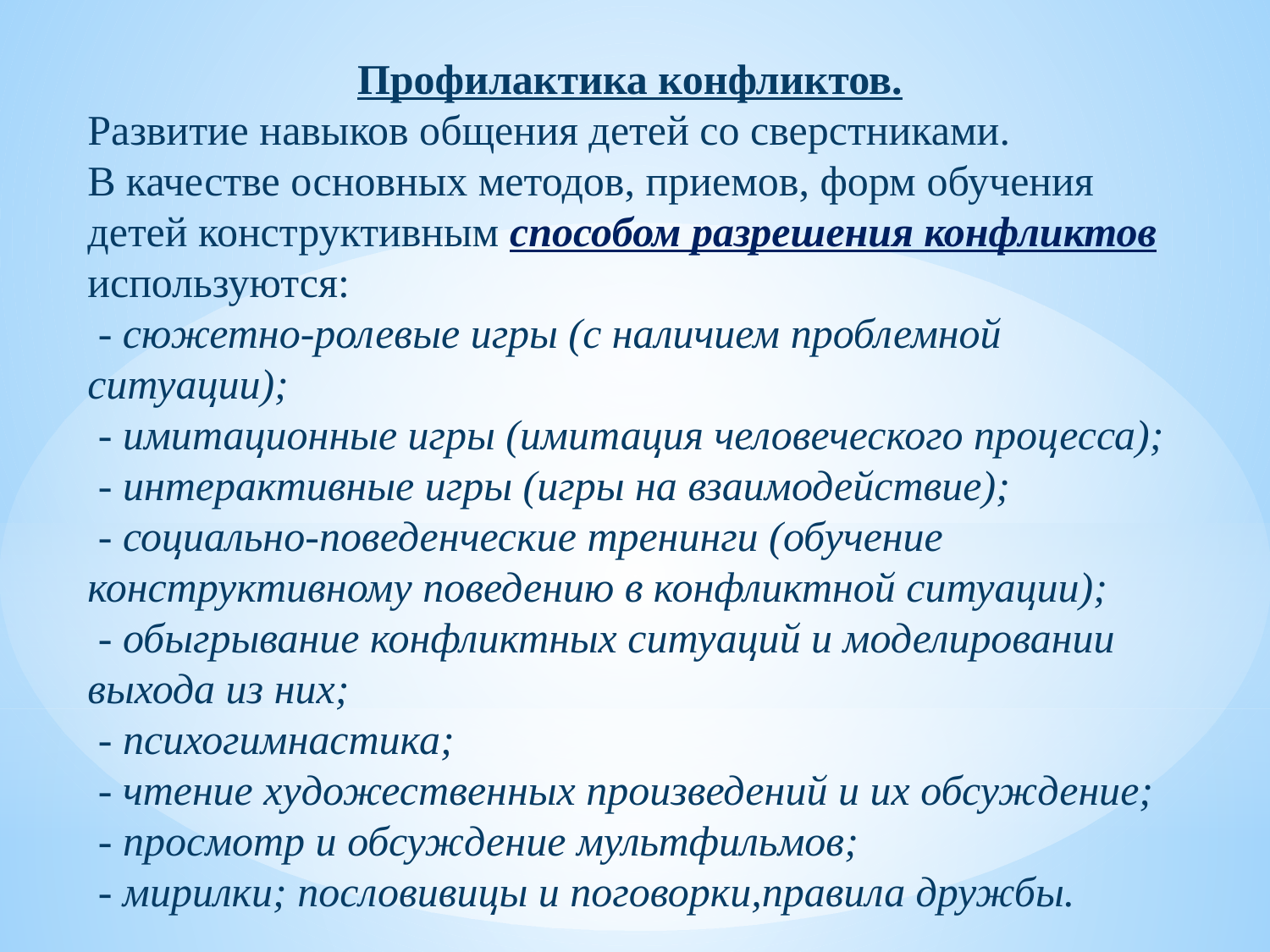

Профилактика конфликтов.
Развитие навыков общения детей со сверстниками.
В качестве основных методов, приемов, форм обучения детей конструктивным способом разрешения конфликтов используются:
 - сюжетно-ролевые игры (с наличием проблемной ситуации);
 - имитационные игры (имитация человеческого процесса);
 - интерактивные игры (игры на взаимодействие);
 - социально-поведенческие тренинги (обучение конструктивному поведению в конфликтной ситуации);
 - обыгрывание конфликтных ситуаций и моделировании выхода из них;
 - психогимнастика;
 - чтение художественных произведений и их обсуждение;
 - просмотр и обсуждение мультфильмов;
 - мирилки; пословивицы и поговорки,правила дружбы.